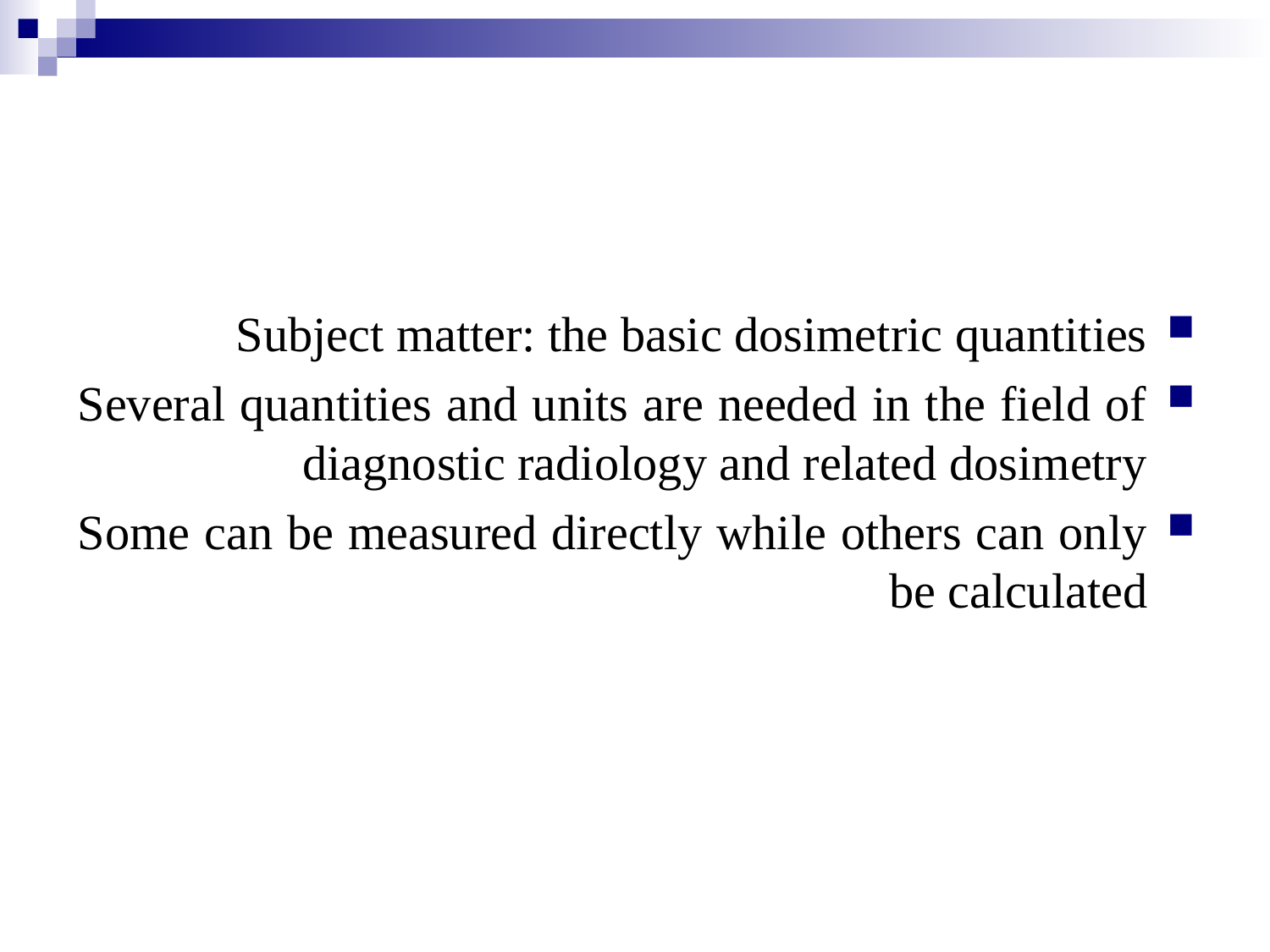

Subject matter: the basic dosimetric quantities
Several quantities and units are needed in the field of diagnostic radiology and related dosimetry
Some can be measured directly while others can only be calculated